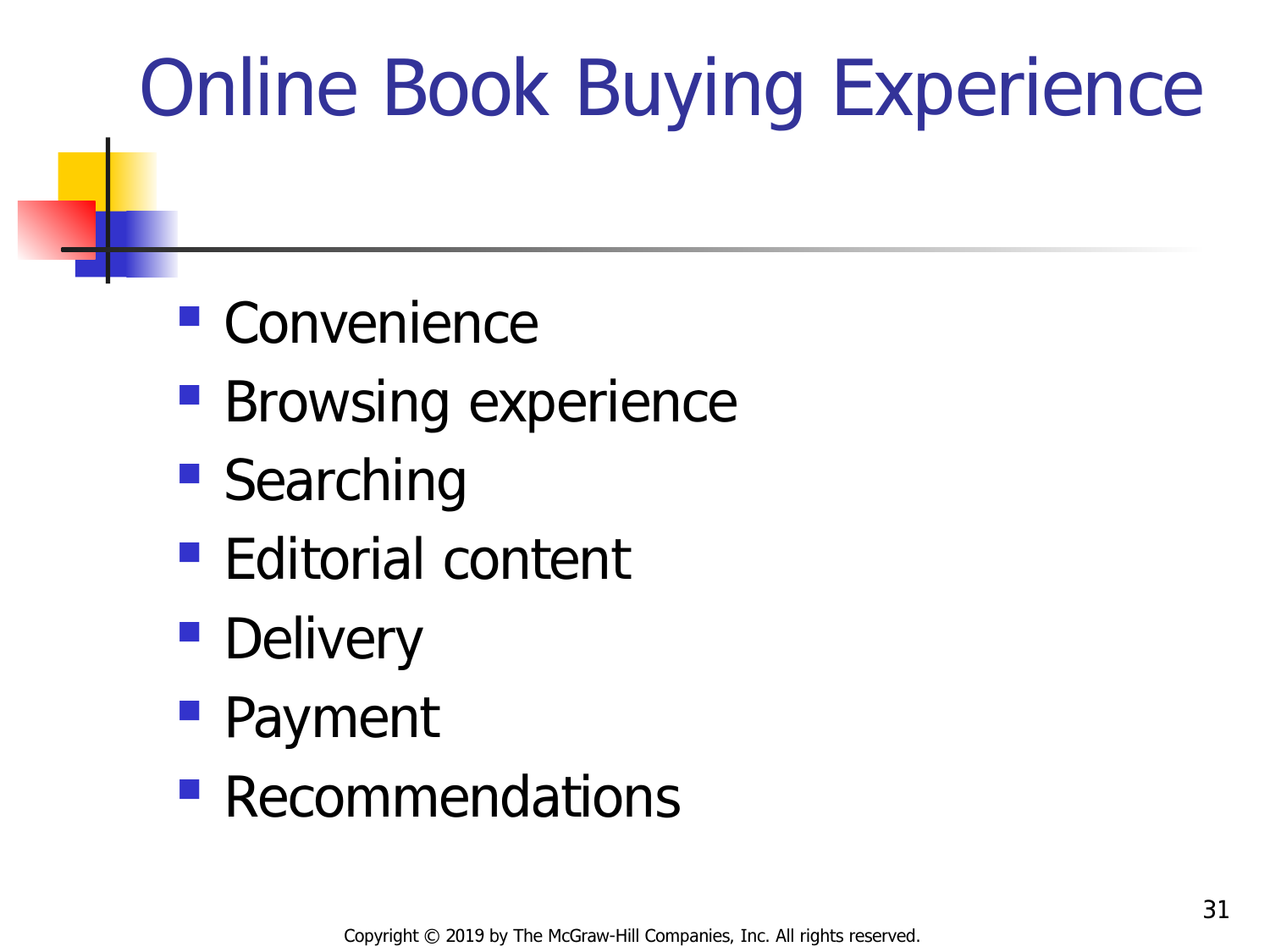

# Online Book Buying Experience
Convenience
Browsing experience
Searching
Editorial content
Delivery
Payment
Recommendations
31
Copyright © 2019 by The McGraw-Hill Companies, Inc. All rights reserved.